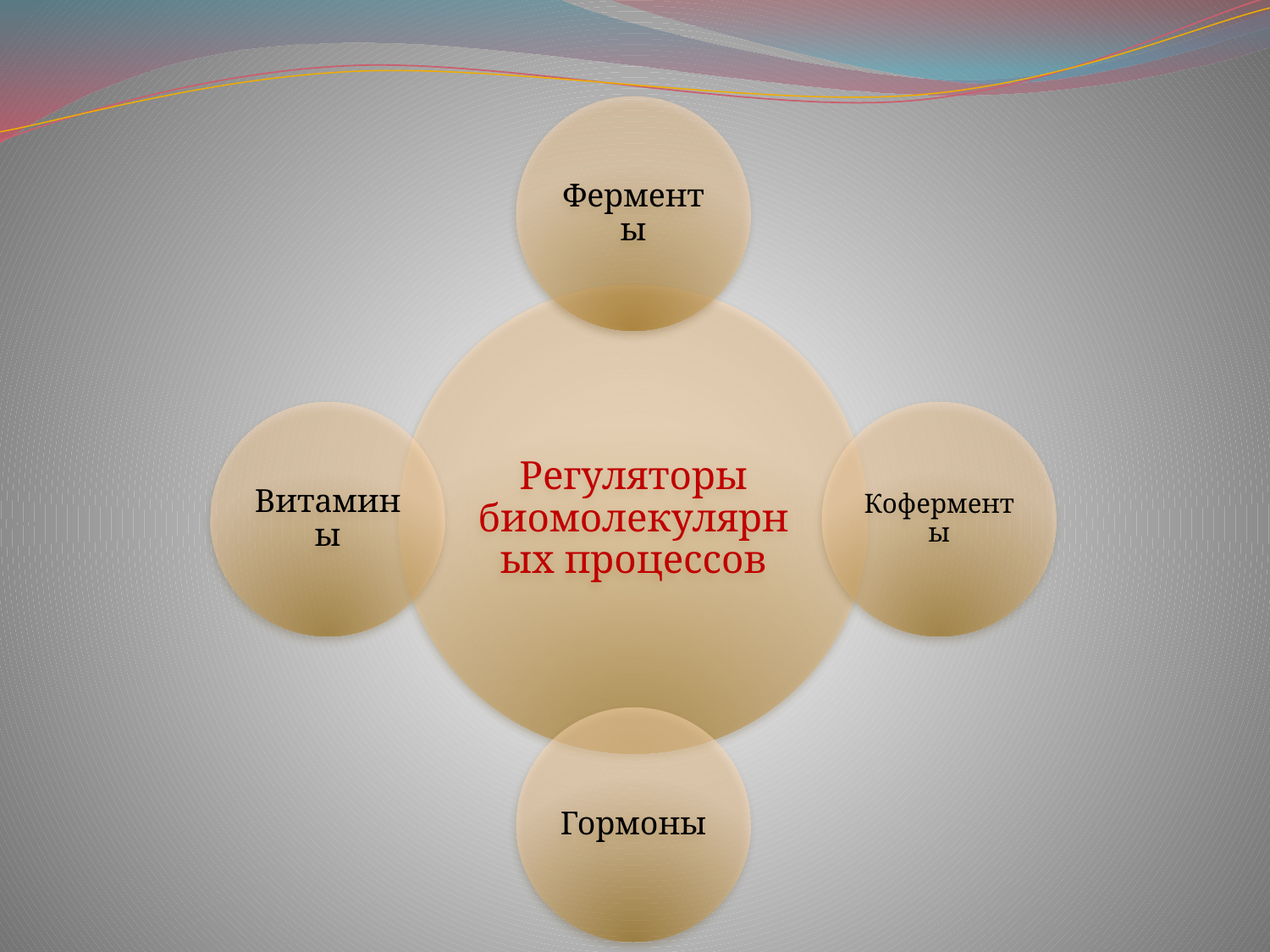

Регуляторы биомолекулярных процессов
Ферменты
Коферменты
Гормоны
Витамины